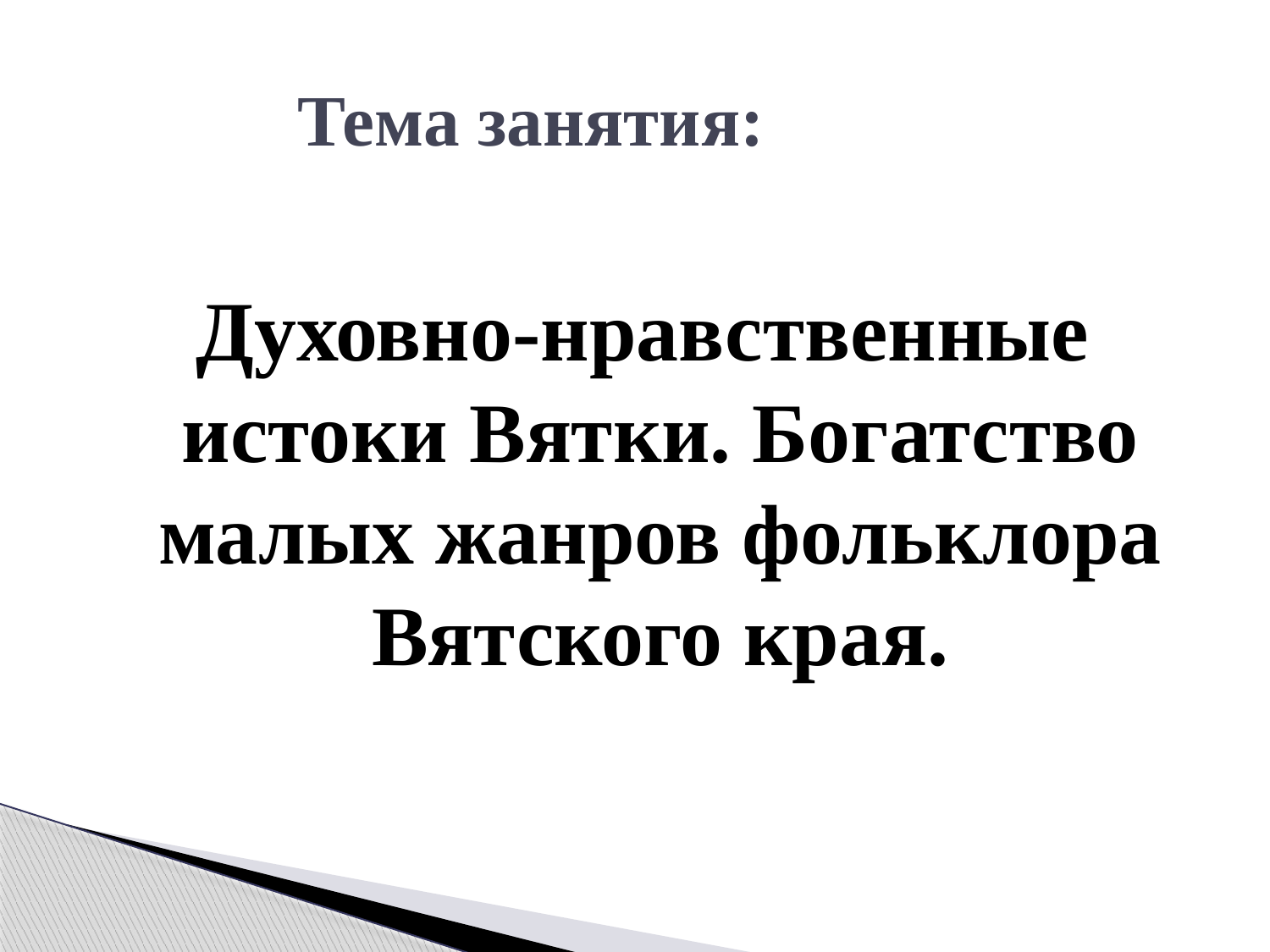

# Тема занятия:

Духовно-нравственные истоки Вятки. Богатство малых жанров фольклора Вятского края.